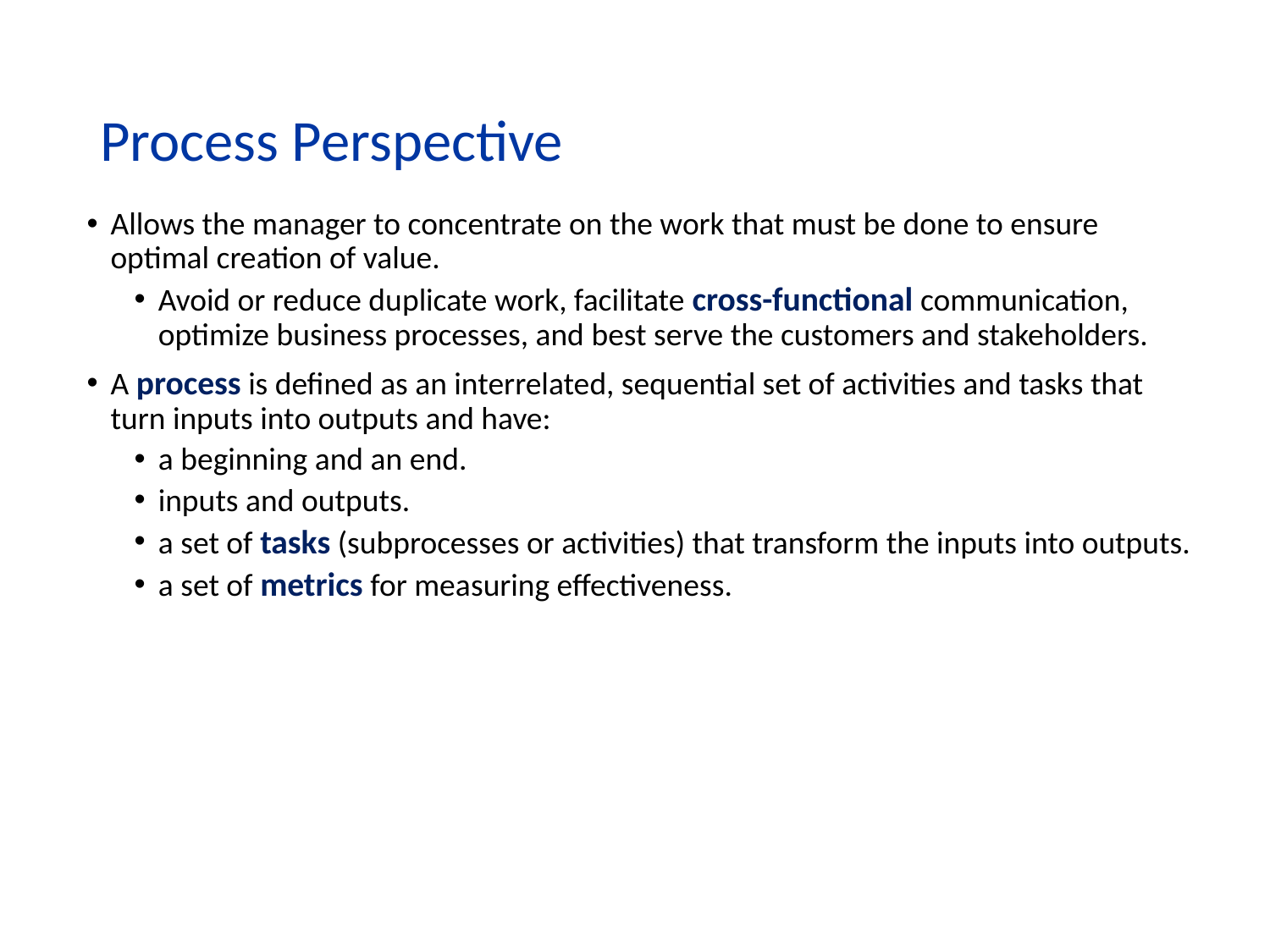

# Process Perspective
Allows the manager to concentrate on the work that must be done to ensure optimal creation of value.
Avoid or reduce duplicate work, facilitate cross-functional communication, optimize business processes, and best serve the customers and stakeholders.
A process is defined as an interrelated, sequential set of activities and tasks that turn inputs into outputs and have:
a beginning and an end.
inputs and outputs.
a set of tasks (subprocesses or activities) that transform the inputs into outputs.
a set of metrics for measuring effectiveness.